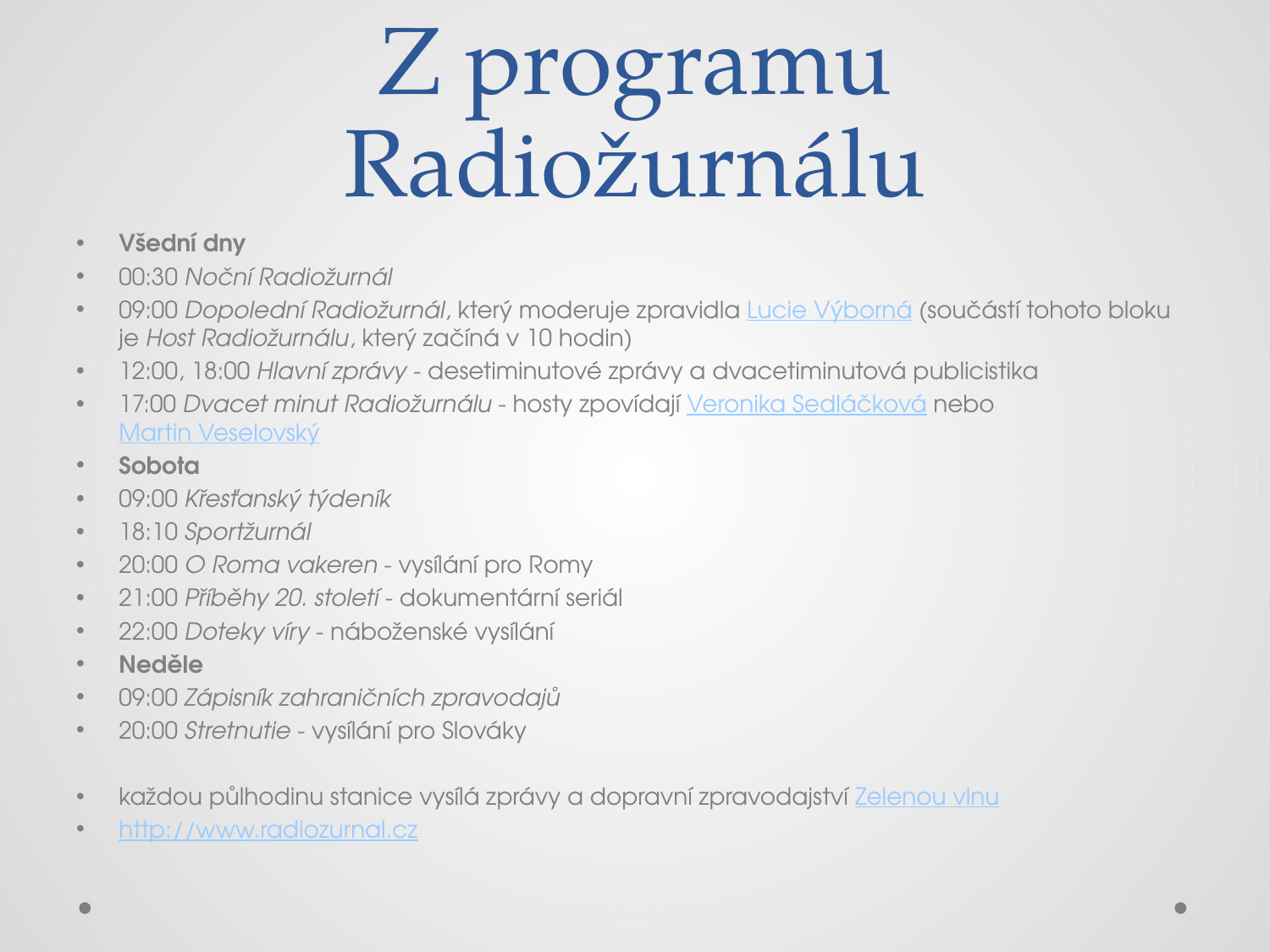

# Z programu Radiožurnálu
Všední dny
00:30 Noční Radiožurnál
09:00 Dopolední Radiožurnál, který moderuje zpravidla Lucie Výborná (součástí tohoto bloku je Host Radiožurnálu, který začíná v 10 hodin)
12:00, 18:00 Hlavní zprávy - desetiminutové zprávy a dvacetiminutová publicistika
17:00 Dvacet minut Radiožurnálu - hosty zpovídají Veronika Sedláčková nebo Martin Veselovský
Sobota
09:00 Křesťanský týdeník
18:10 Sportžurnál
20:00 O Roma vakeren - vysílání pro Romy
21:00 Příběhy 20. století - dokumentární seriál
22:00 Doteky víry - náboženské vysílání
Neděle
09:00 Zápisník zahraničních zpravodajů
20:00 Stretnutie - vysílání pro Slováky

každou půlhodinu stanice vysílá zprávy a dopravní zpravodajství Zelenou vlnu
http://www.radiozurnal.cz